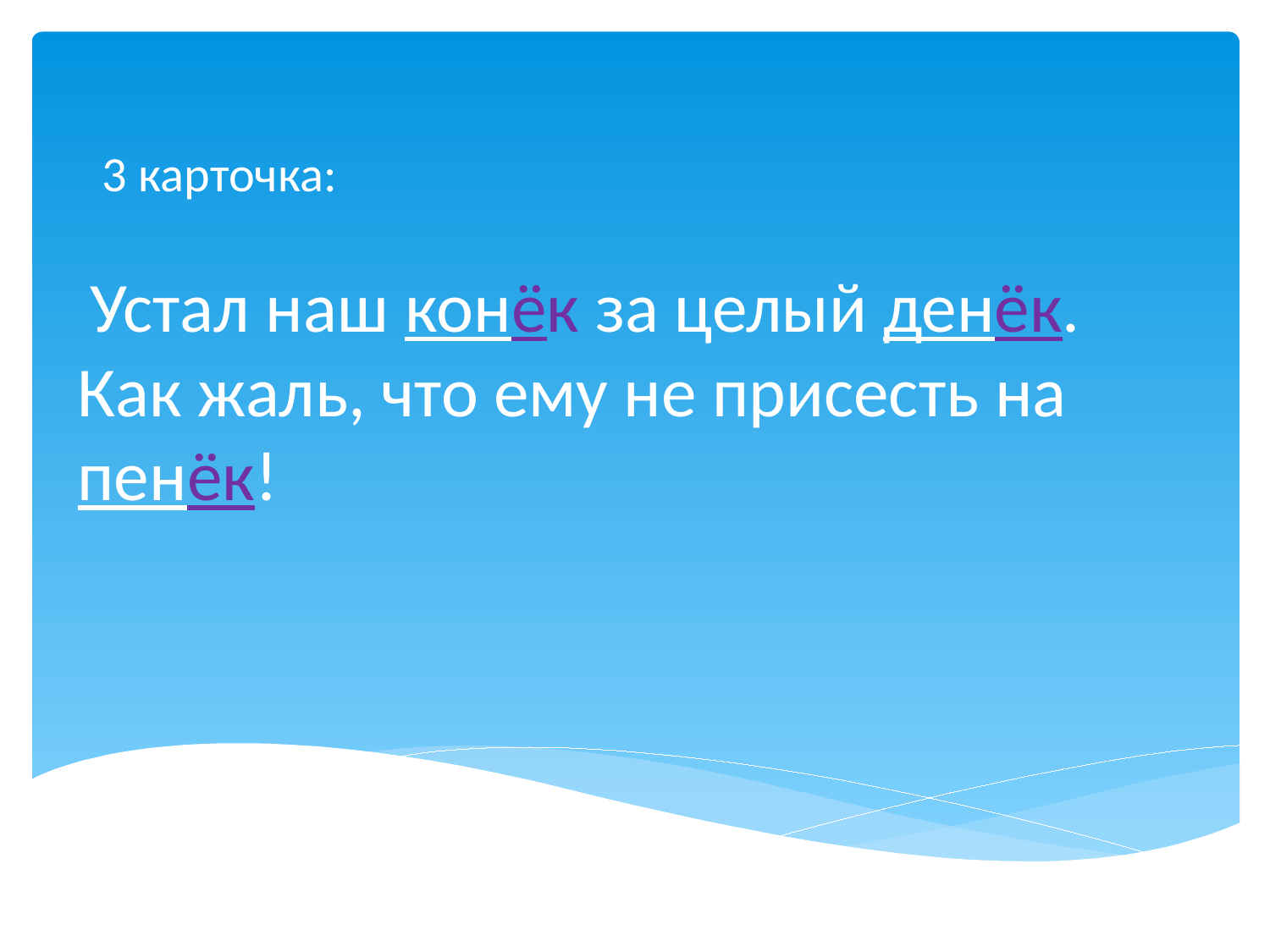

# 3 карточка: Устал наш конёк за целый денёк. Как жаль, что ему не присесть на    пенёк!